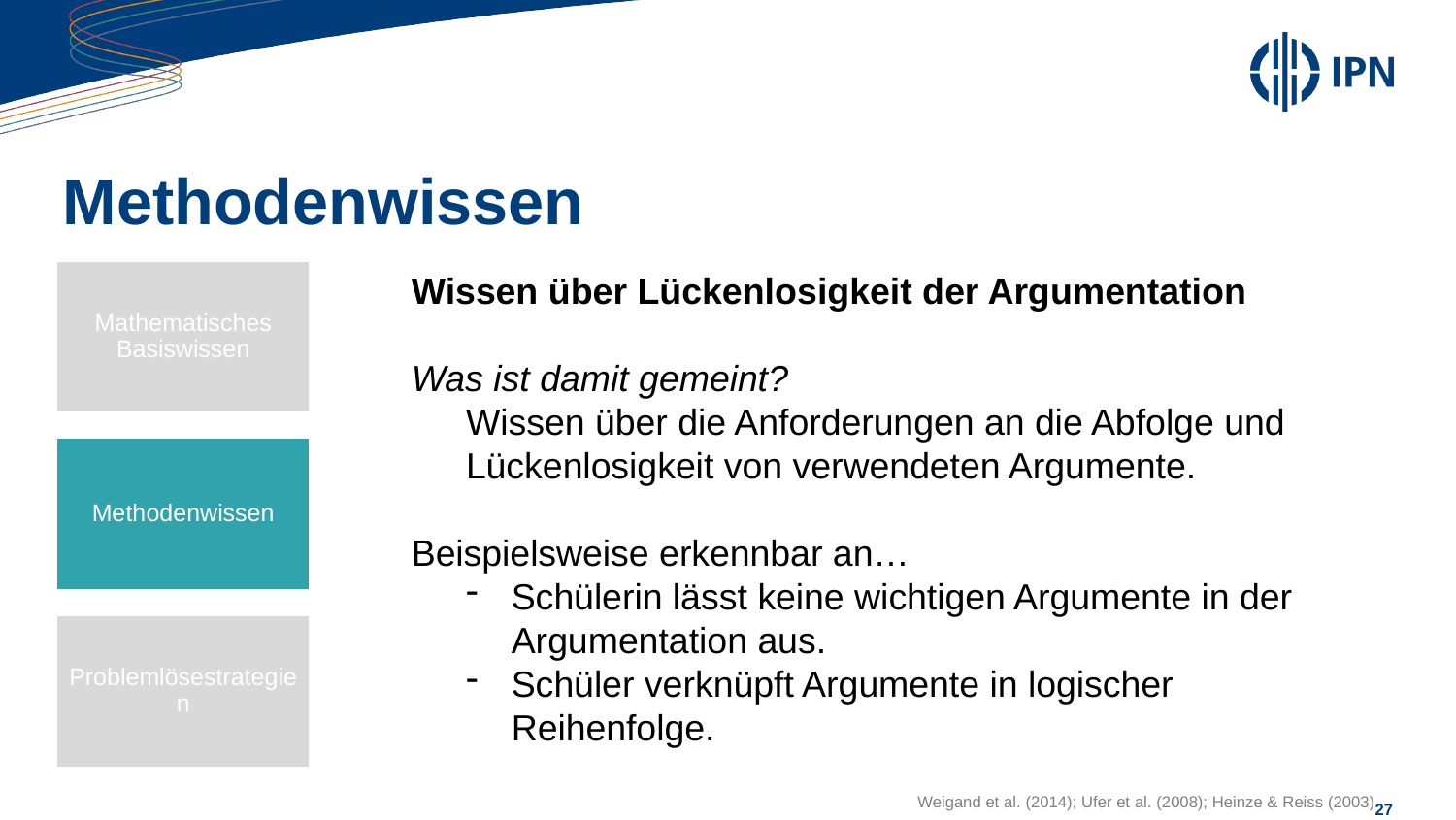

# Methodenwissen
Wissen über Lückenlosigkeit der Argumentation

Was ist damit gemeint?
Wissen über die Anforderungen an die Abfolge und Lückenlosigkeit von verwendeten Argumente.

Beispielsweise erkennbar an…
Schülerin lässt keine wichtigen Argumente in der Argumentation aus.
Schüler verknüpft Argumente in logischer Reihenfolge.

Weigand et al. (2014); Ufer et al. (2008); Heinze & Reiss (2003)
Mathematisches Basiswissen
Methodenwissen
Problemlösestrategien

27